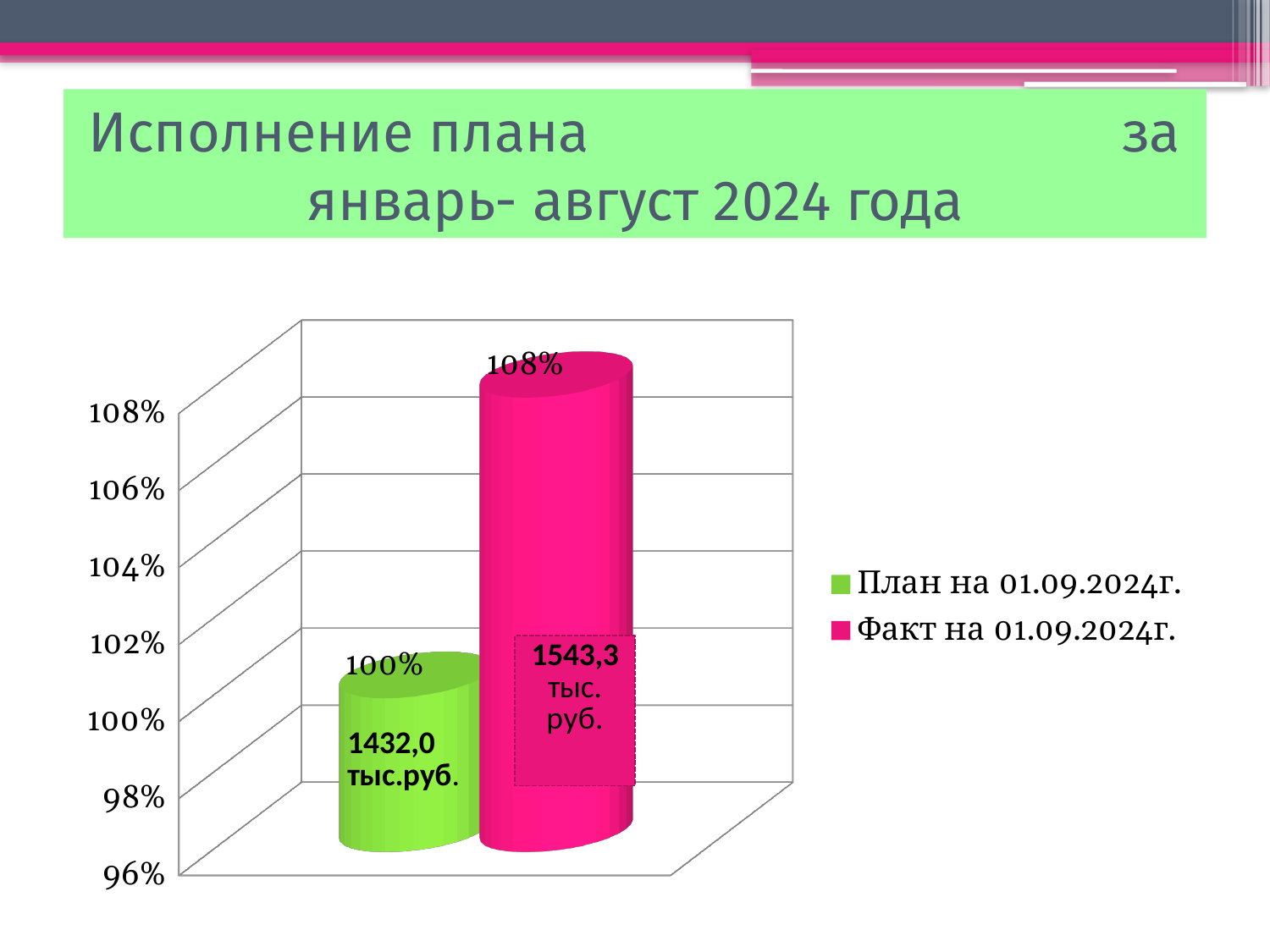

# Исполнение плана                                    за январь- август 2024 года

[unsupported chart]